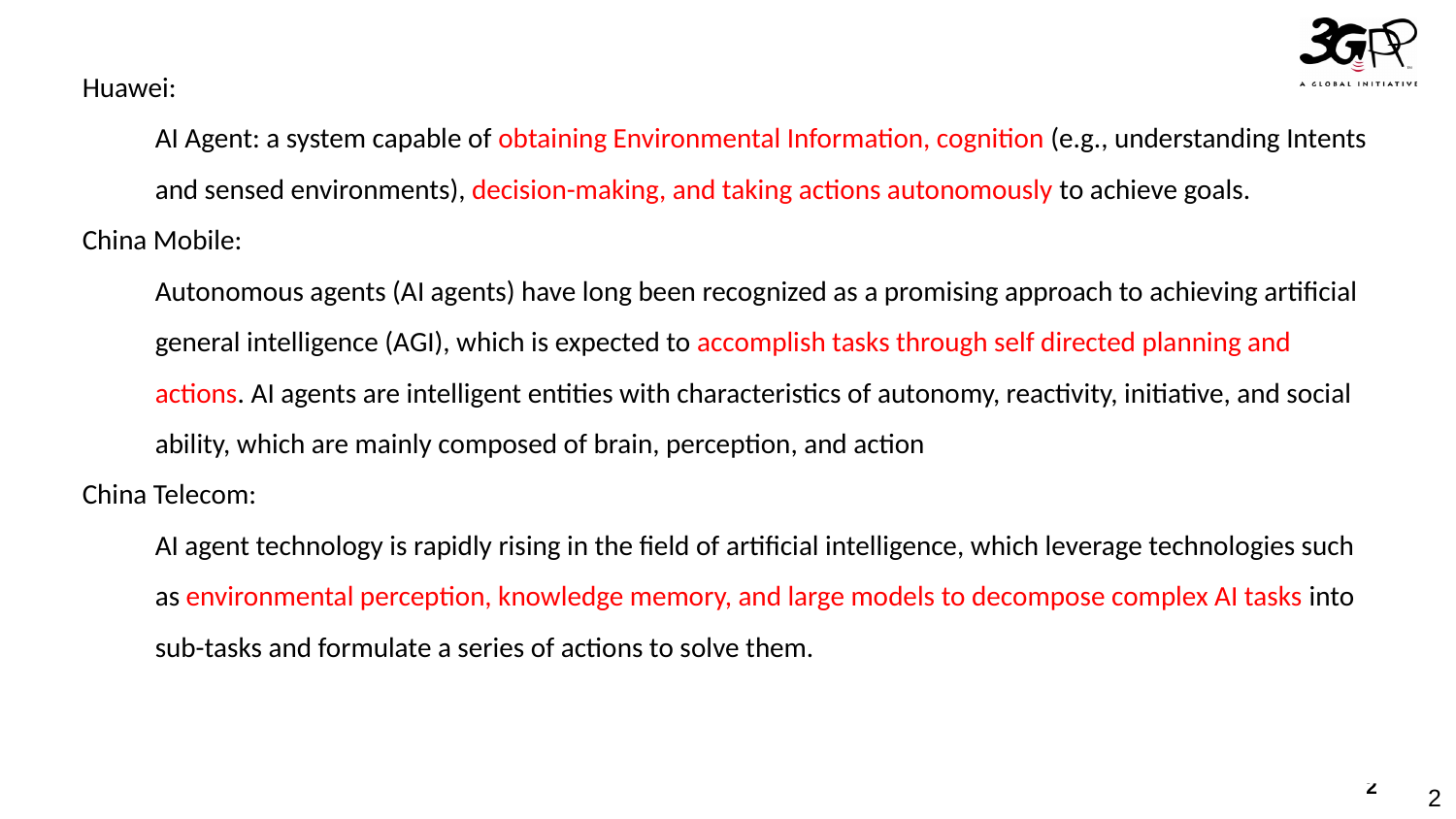

Huawei:
AI Agent: a system capable of obtaining Environmental Information, cognition (e.g., understanding Intents and sensed environments), decision-making, and taking actions autonomously to achieve goals.
China Mobile:
Autonomous agents (AI agents) have long been recognized as a promising approach to achieving artificial general intelligence (AGI), which is expected to accomplish tasks through self directed planning and actions. AI agents are intelligent entities with characteristics of autonomy, reactivity, initiative, and social ability, which are mainly composed of brain, perception, and action
China Telecom:
AI agent technology is rapidly rising in the field of artificial intelligence, which leverage technologies such as environmental perception, knowledge memory, and large models to decompose complex AI tasks into sub-tasks and formulate a series of actions to solve them.